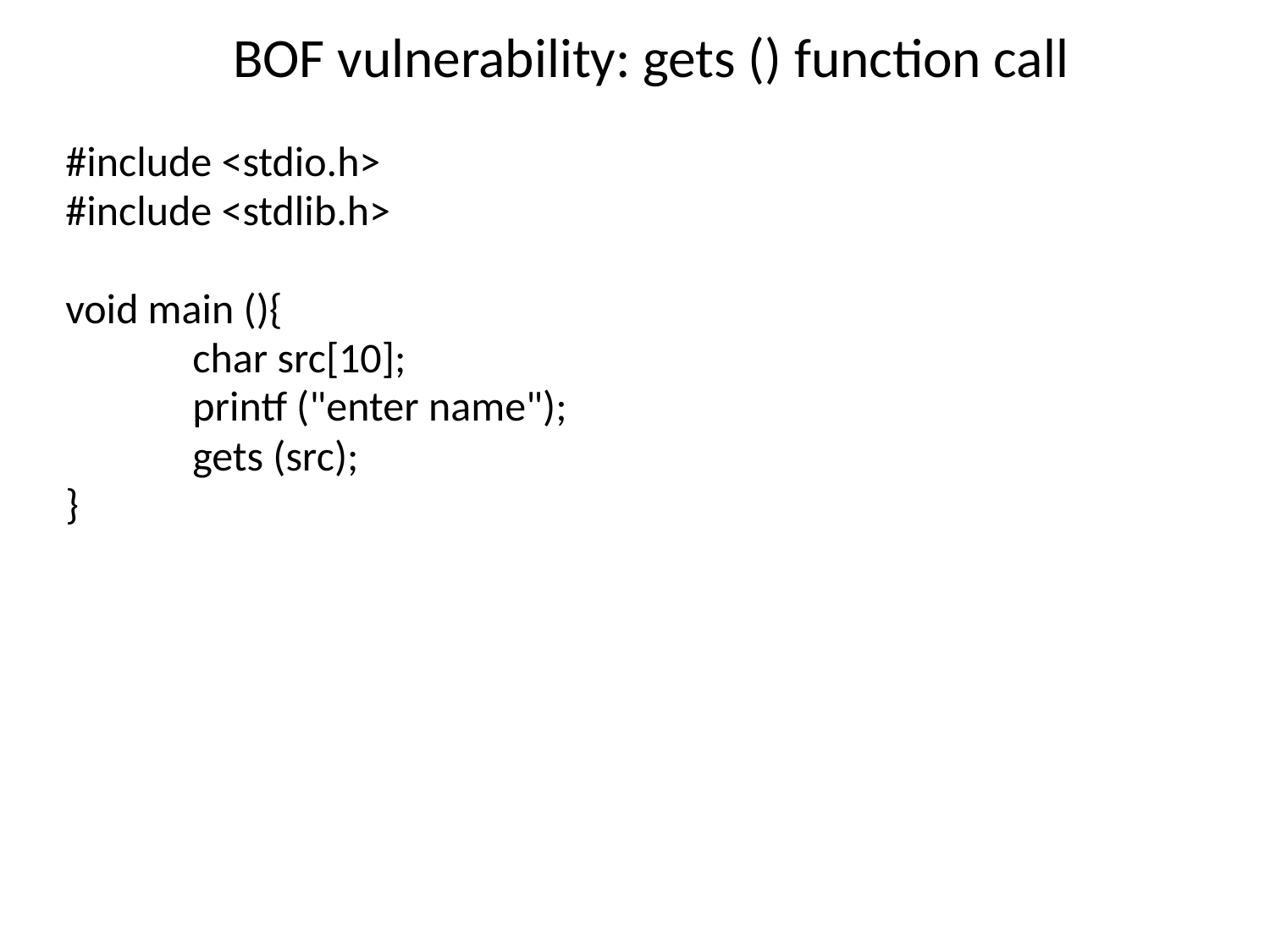

# BOF vulnerability: gets () function call
#include <stdio.h>
#include <stdlib.h>

void main (){
	char src[10];
	printf ("enter name");
	gets (src);
}